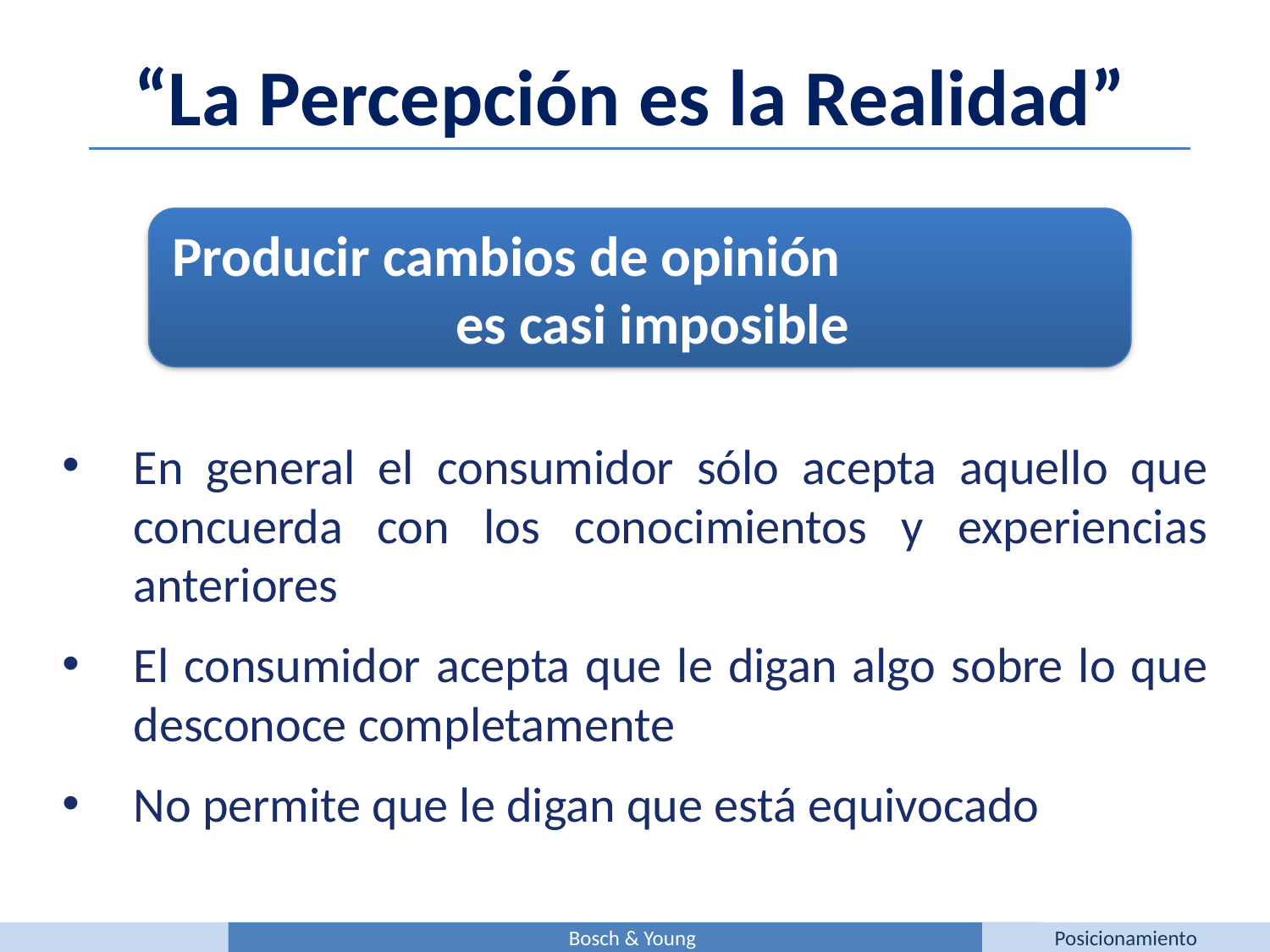

“La Percepción es la Realidad”
Producir cambios de opinión                        es casi imposible
En general el consumidor sólo acepta aquello que concuerda con los conocimientos y experiencias anteriores

El consumidor acepta que le digan algo sobre lo que desconoce completamente

No permite que le digan que está equivocado

Bosch & Young
Posicionamiento